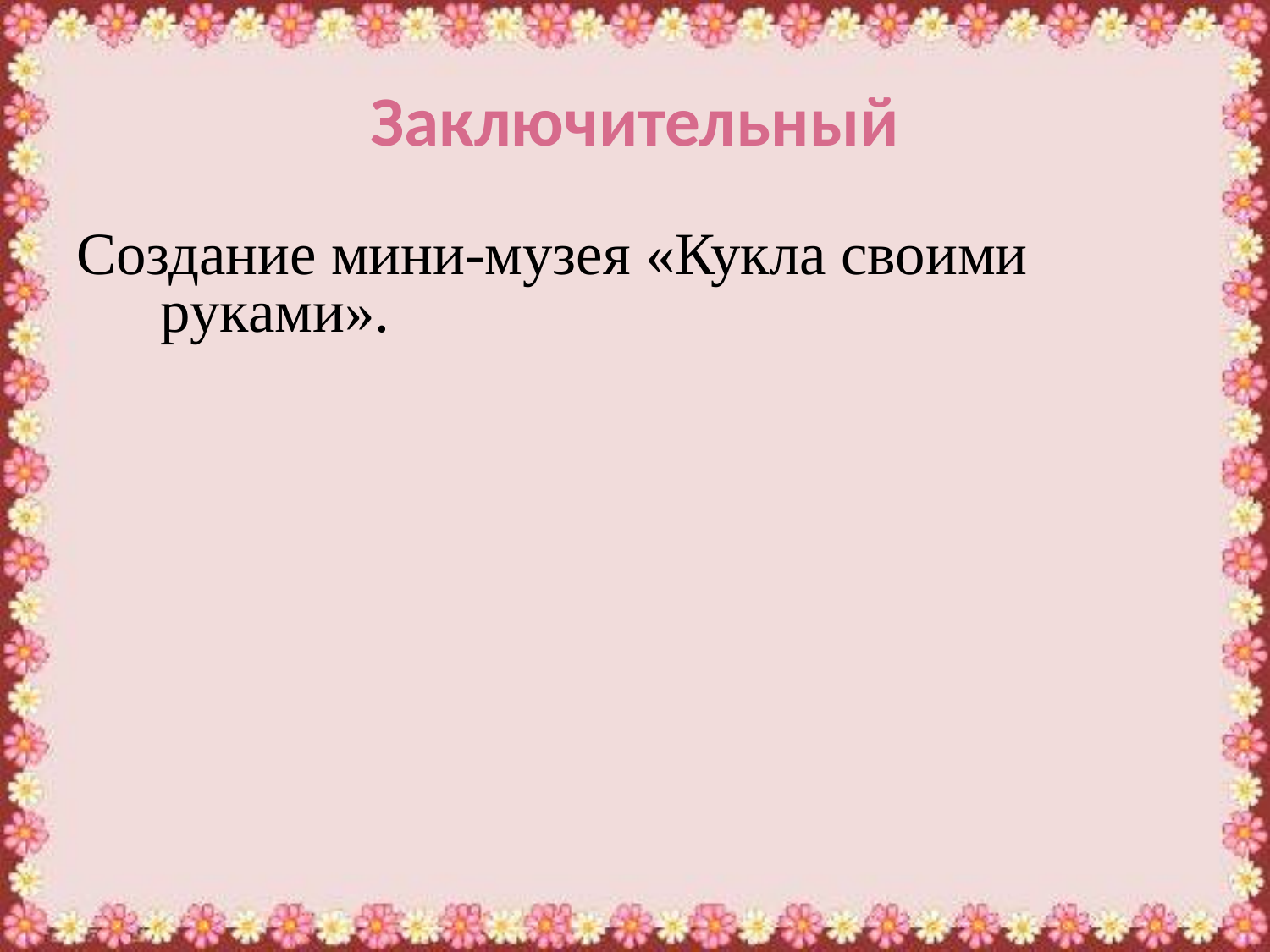

# Заключительный
Создание мини-музея «Кукла своими руками».